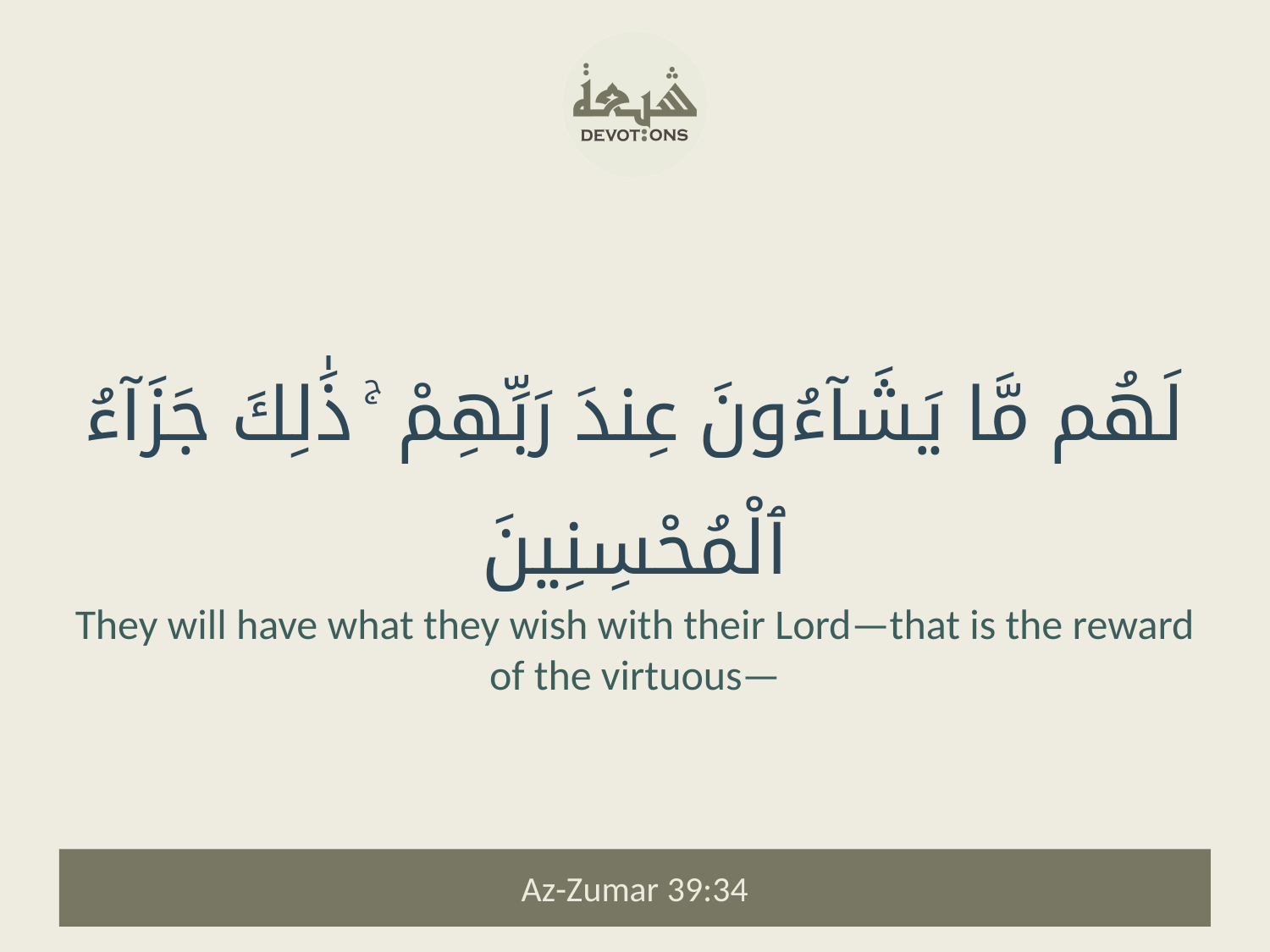

لَهُم مَّا يَشَآءُونَ عِندَ رَبِّهِمْ ۚ ذَٰلِكَ جَزَآءُ ٱلْمُحْسِنِينَ
They will have what they wish with their Lord—that is the reward of the virtuous—
Az-Zumar 39:34